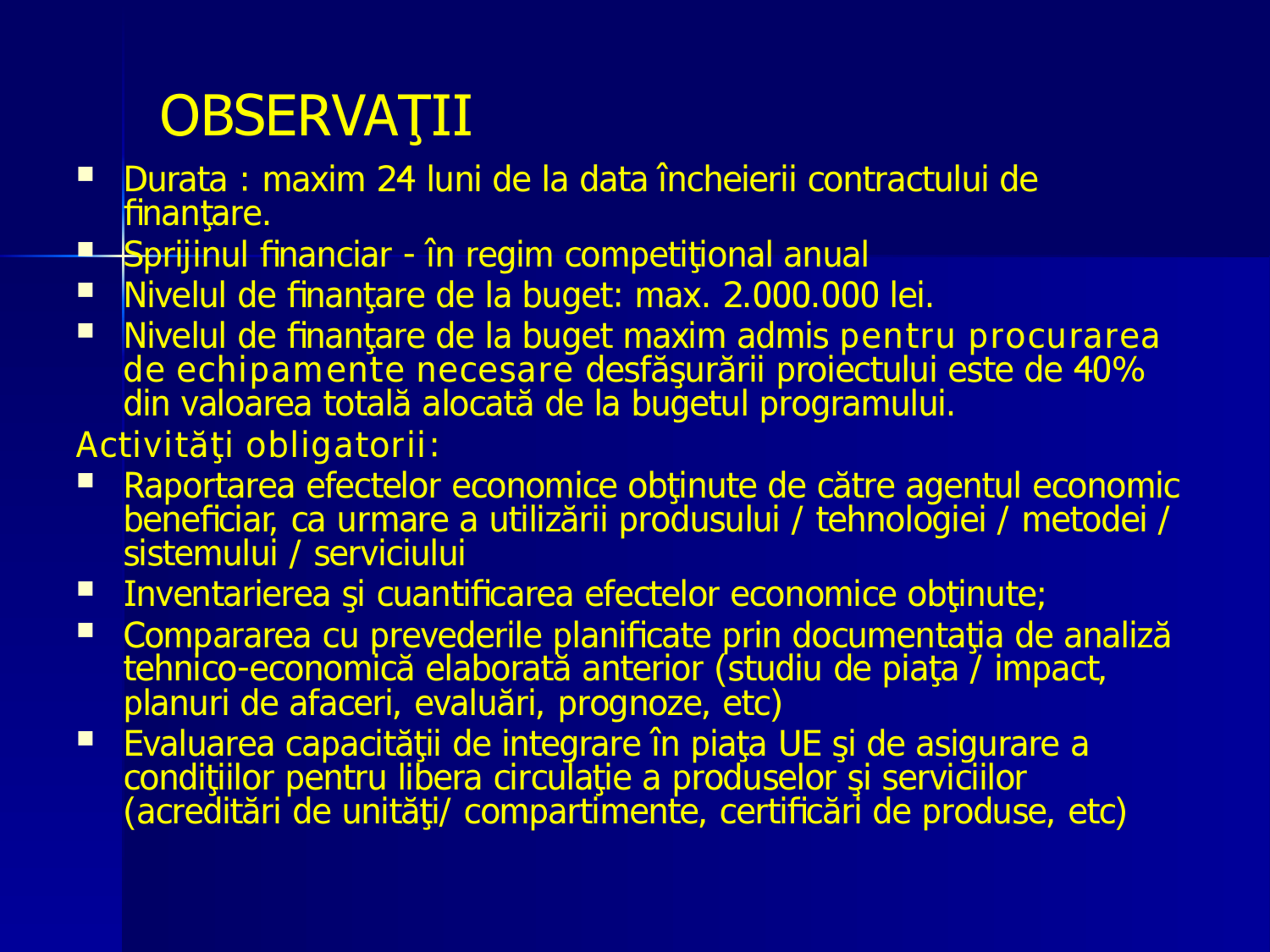

# OBSERVAŢII
Durata : maxim 24 luni de la data încheierii contractului de finanţare.
Sprijinul financiar - în regim competiţional anual
Nivelul de finanţare de la buget: max. 2.000.000 lei.
Nivelul de finanţare de la buget maxim admis pentru procurarea de echipamente necesare desfăşurării proiectului este de 40% din valoarea totală alocată de la bugetul programului.
Activităţi obligatorii:
Raportarea efectelor economice obţinute de către agentul economic beneficiar, ca urmare a utilizării produsului / tehnologiei / metodei / sistemului / serviciului
Inventarierea şi cuantificarea efectelor economice obţinute;
Compararea cu prevederile planificate prin documentaţia de analiză tehnico-economică elaborată anterior (studiu de piaţa / impact, planuri de afaceri, evaluări, prognoze, etc)
Evaluarea capacităţii de integrare în piaţa UE şi de asigurare a condiţiilor pentru libera circulaţie a produselor şi serviciilor (acreditări de unităţi/ compartimente, certificări de produse, etc)